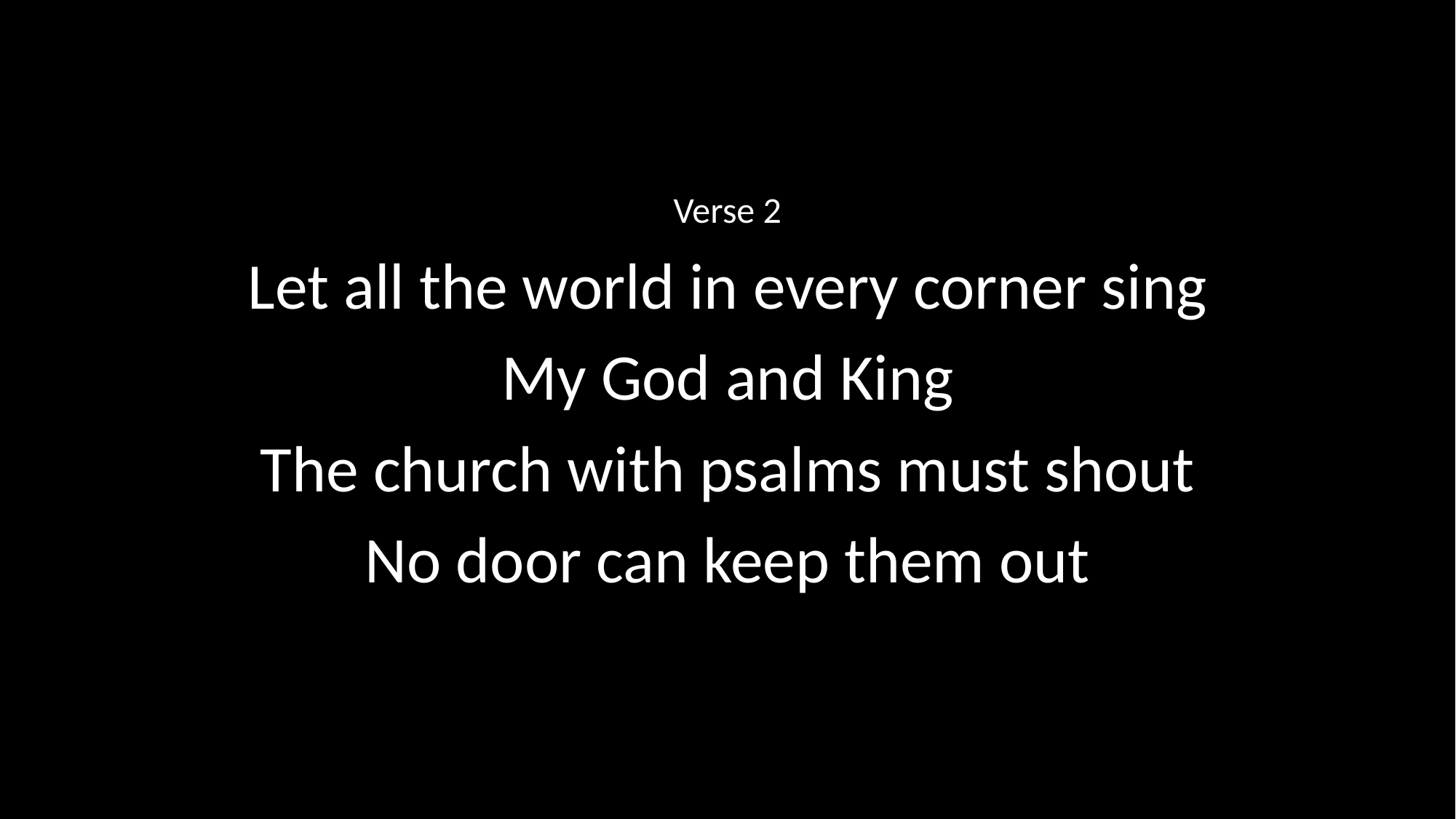

Verse 2
Let all the world in every corner sing
My God and King
The church with psalms must shout
No door can keep them out